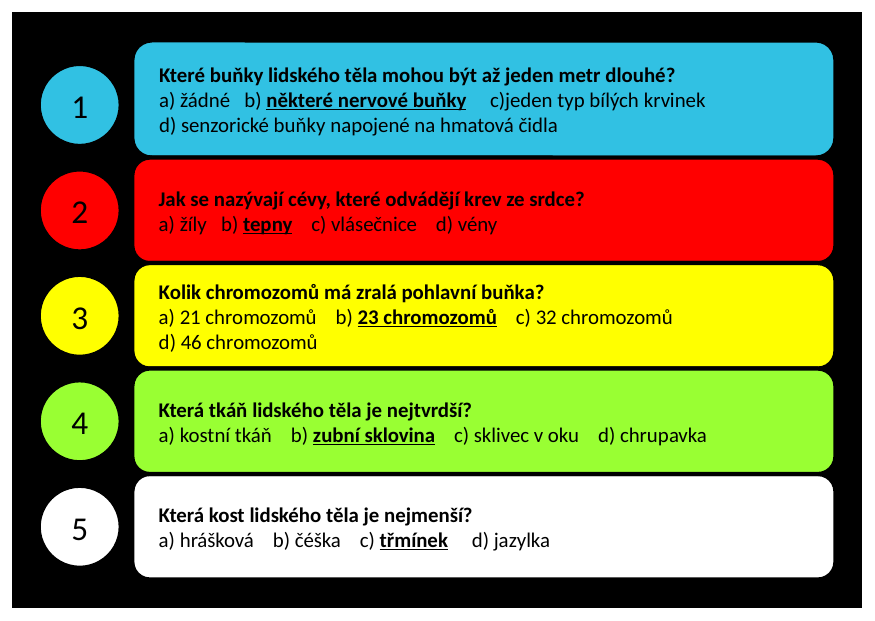

Které buňky lidského těla mohou být až jeden metr dlouhé?
a) žádné   b) některé nervové buňky     c)jeden typ bílých krvinek
d) senzorické buňky napojené na hmatová čidla
1
Jak se nazývají cévy, které odvádějí krev ze srdce?
a) žíly   b) tepny    c) vlásečnice    d) vény
2
Kolik chromozomů má zralá pohlavní buňka?
a) 21 chromozomů    b) 23 chromozomů    c) 32 chromozomů
d) 46 chromozomů
3
Která tkáň lidského těla je nejtvrdší?
a) kostní tkáň    b) zubní sklovina    c) sklivec v oku    d) chrupavka
4
Která kost lidského těla je nejmenší?
a) hrášková    b) čéška    c) třmínek     d) jazylka
5